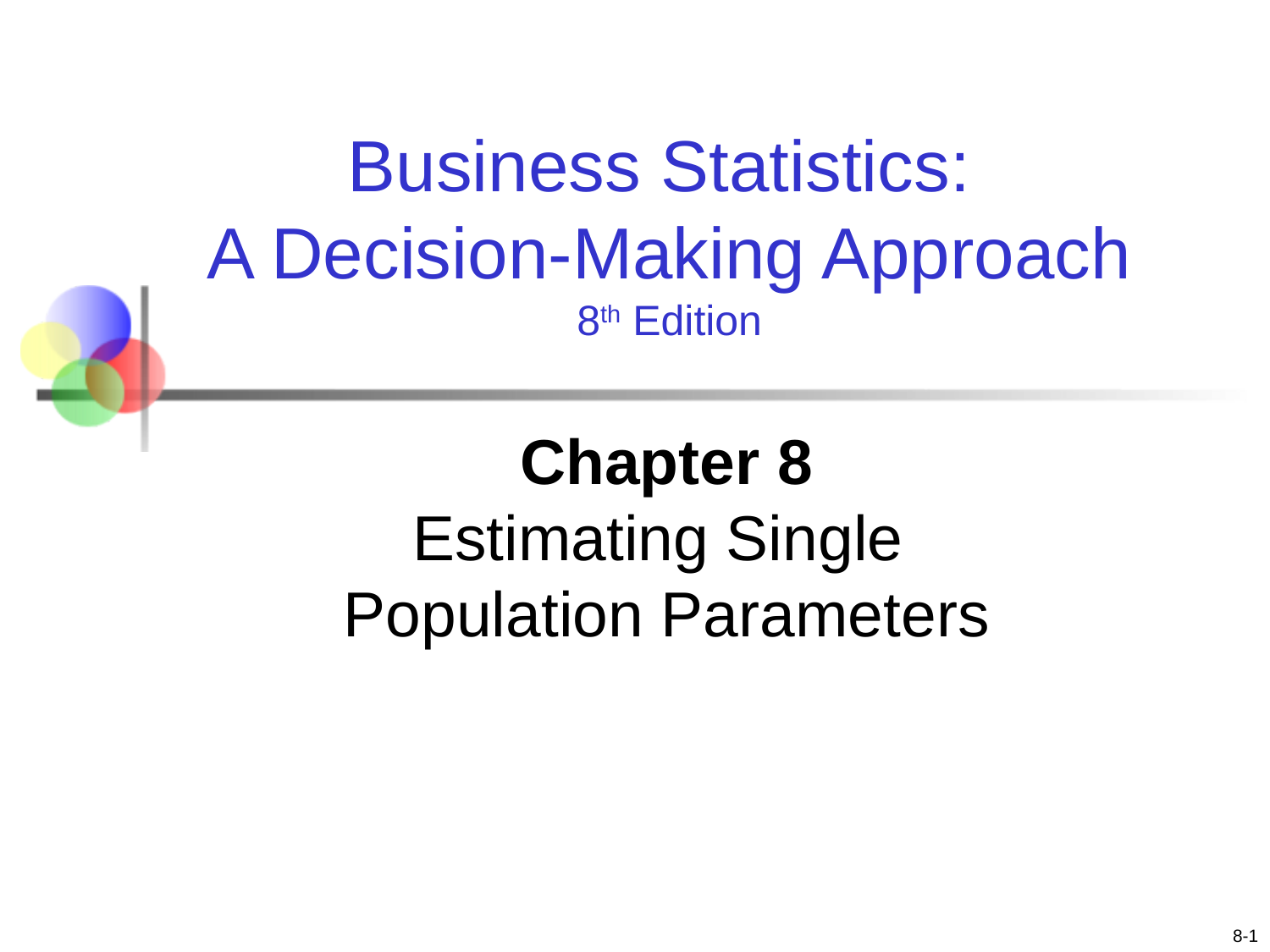

Business Statistics:
A Decision-Making Approach
8th Edition
# Chapter 8 Estimating Single Population Parameters
8-1